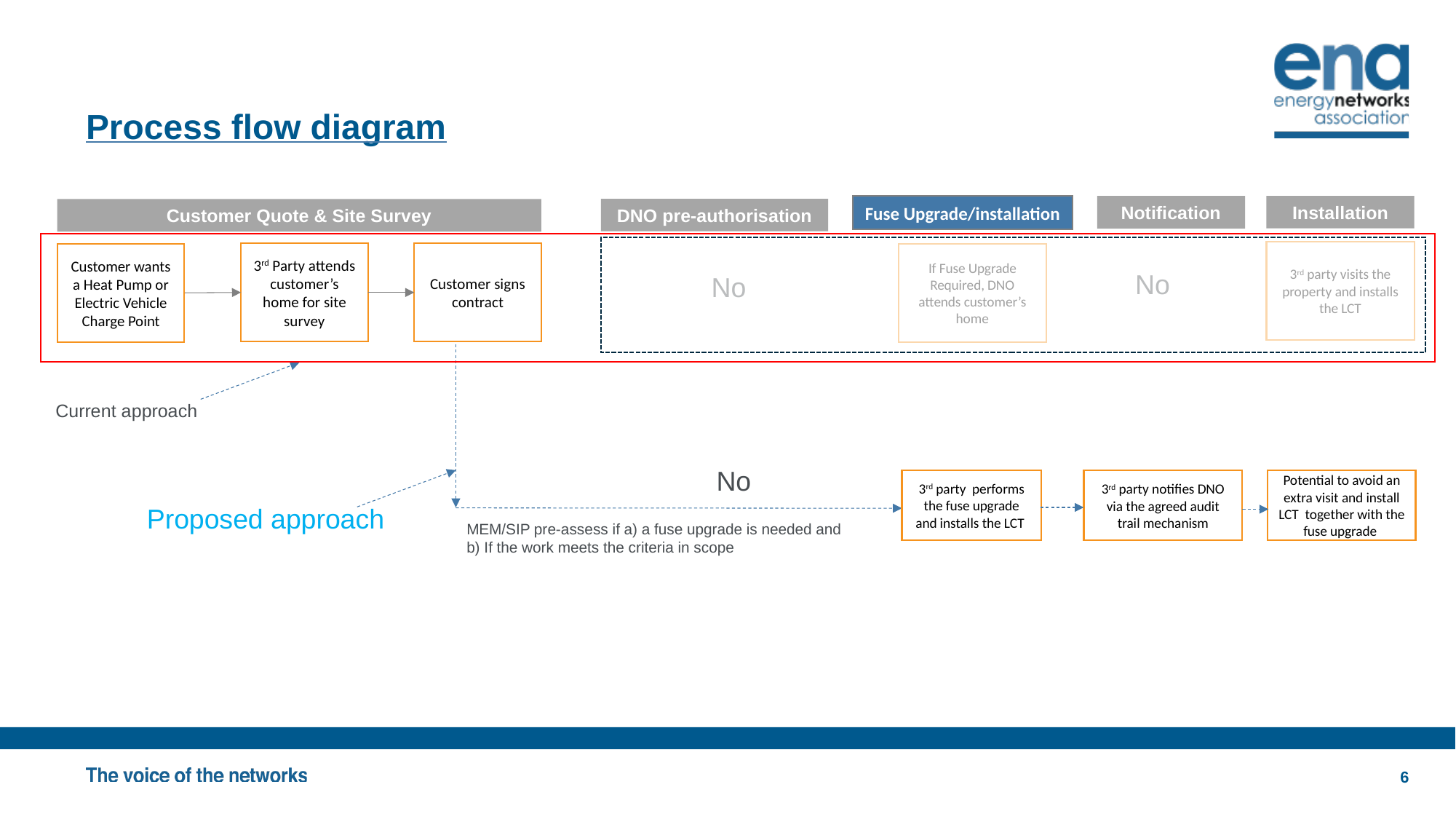

# Process flow diagram
Installation
Notification
Fuse Upgrade/installation
DNO pre-authorisation
Customer Quote & Site Survey

3rd party visits the property and installs the LCT
3rd Party attends customer’s home for site survey
Customer signs contract
Customer wants a Heat Pump or Electric Vehicle Charge Point
If Fuse Upgrade Required, DNO attends customer’s home
No
No
Current approach
No
3rd party  performs the fuse upgrade and installs the LCT
Potential to avoid an extra visit and install LCT  together with the fuse upgrade
3rd party notifies DNO via the agreed audit trail mechanism
Proposed approach
MEM/SIP pre-assess if a) a fuse upgrade is needed and
b) If the work meets the criteria in scope
6